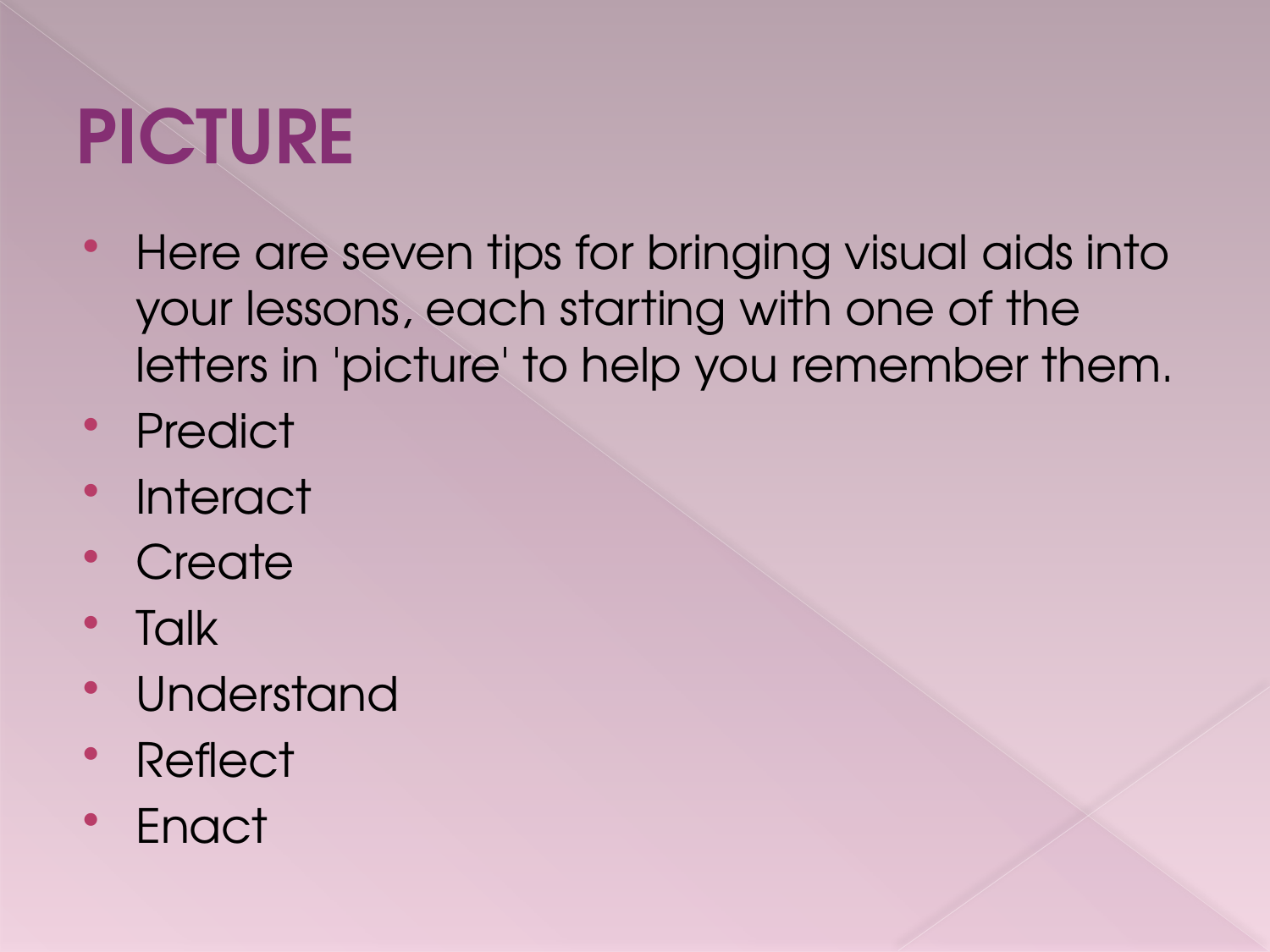

# PICTURE
Here are seven tips for bringing visual aids into your lessons, each starting with one of the letters in 'picture' to help you remember them.
Predict
Interact
Create
Talk
Understand
Reflect
Enact